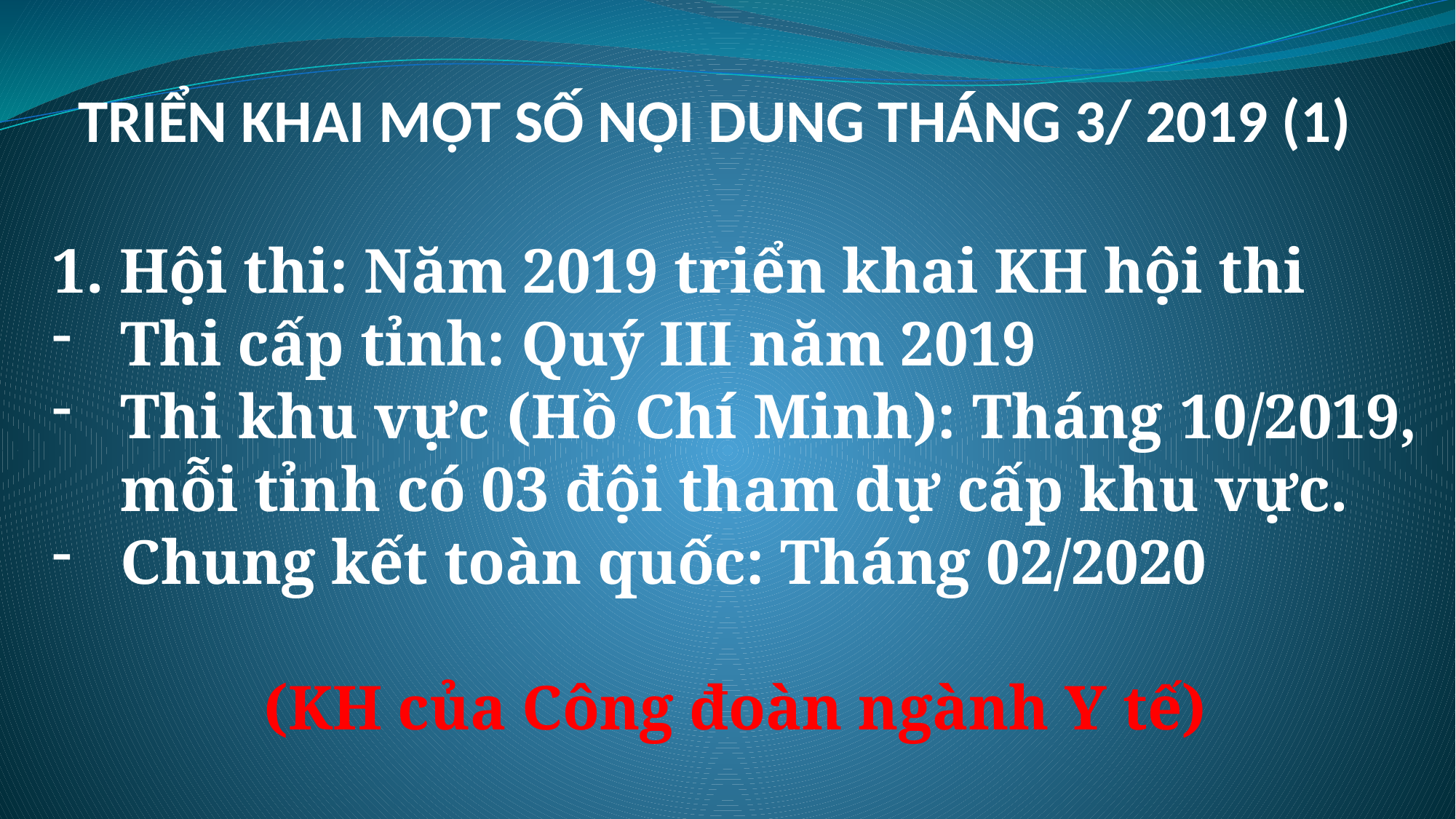

# TRIỂN KHAI MỘT SỐ NỘI DUNG THÁNG 3/ 2019 (1)
1. Hội thi: Năm 2019 triển khai KH hội thi
Thi cấp tỉnh: Quý III năm 2019
Thi khu vực (Hồ Chí Minh): Tháng 10/2019, mỗi tỉnh có 03 đội tham dự cấp khu vực.
Chung kết toàn quốc: Tháng 02/2020

(KH của Công đoàn ngành Y tế)